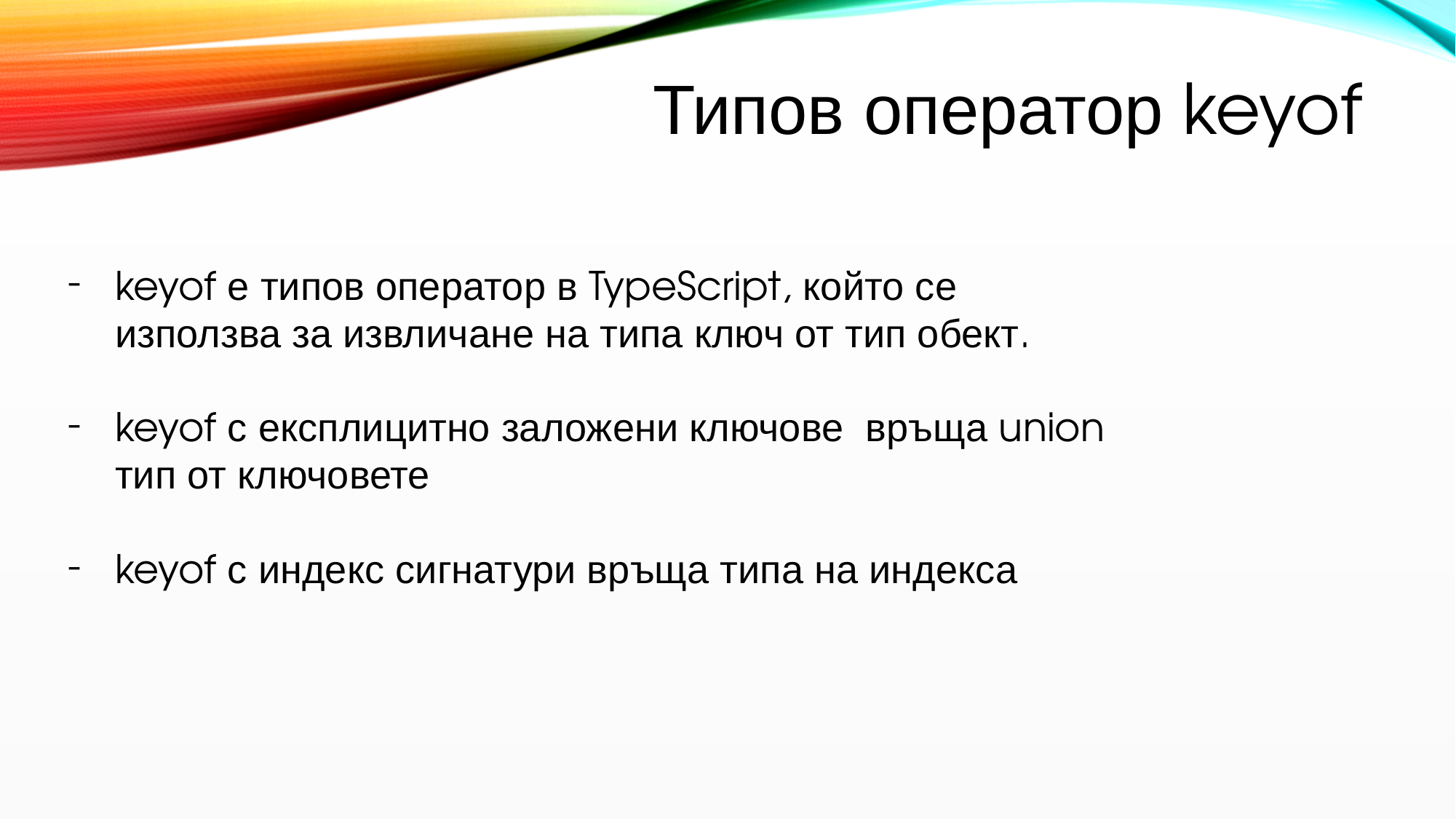

# Типов оператор keyof
keyof е типов оператор в TypeScript, който се използва за извличане на типа ключ от тип обект.

keyof с експлицитно заложени ключове  връща union тип от ключовете

keyof с индекс сигнатури връща типа на индекса